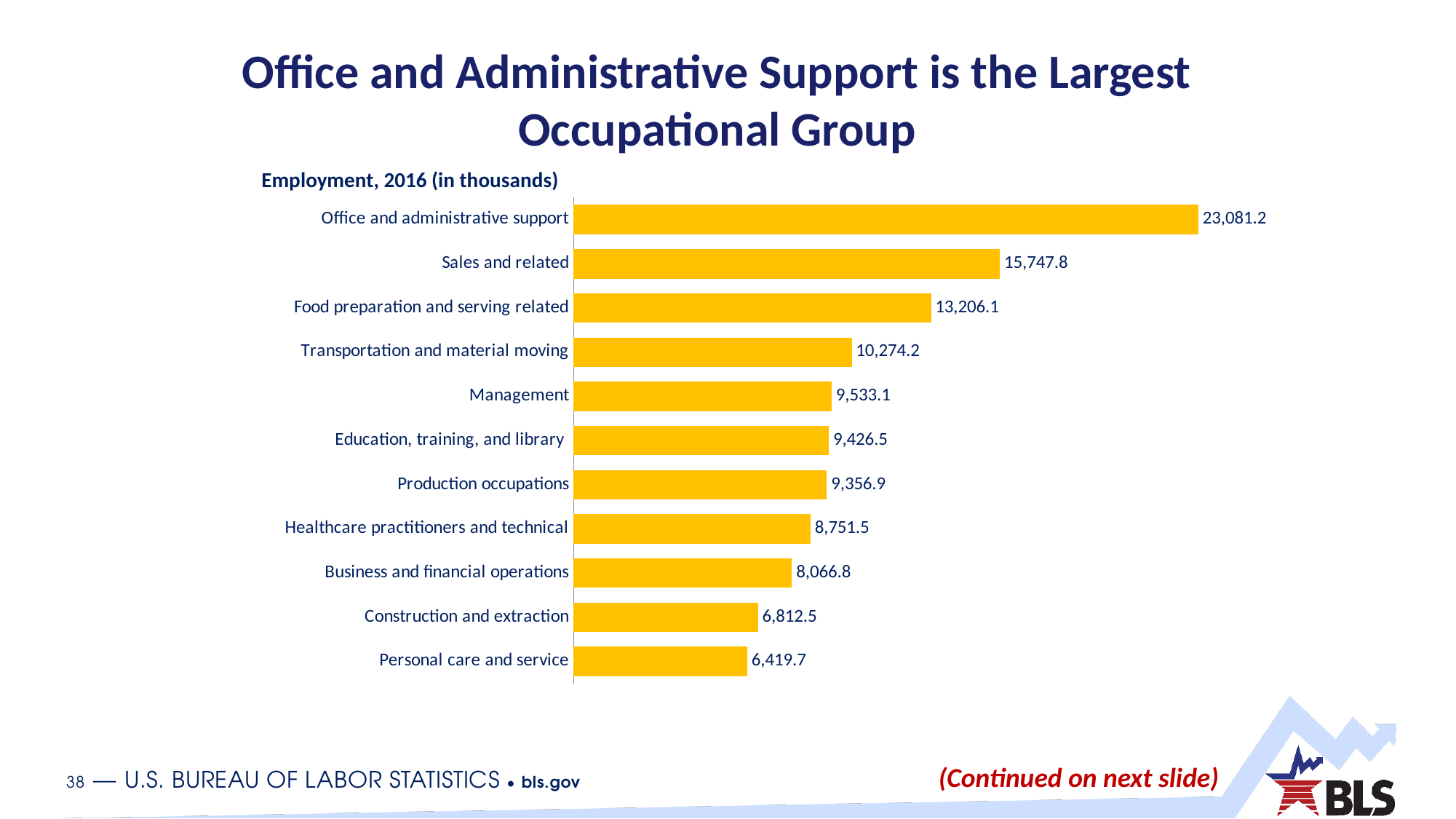

# Office and Administrative Support is the Largest Occupational Group
Employment, 2016 (in thousands)

### Chart

| Category |  |
|---|---|
| Office and administrative support | 23081.2 |
| Sales and related | 15747.8 |
| Food preparation and serving related | 13206.1 |
| Transportation and material moving | 10274.2 |
| Management | 9533.1 |
| Education, training, and library  | 9426.5 |
| Production occupations | 9356.9 |
| Healthcare practitioners and technical | 8751.5 |
| Business and financial operations | 8066.8 |
| Construction and extraction | 6812.5 |
| Personal care and service | 6419.7 |
(Continued on next slide)